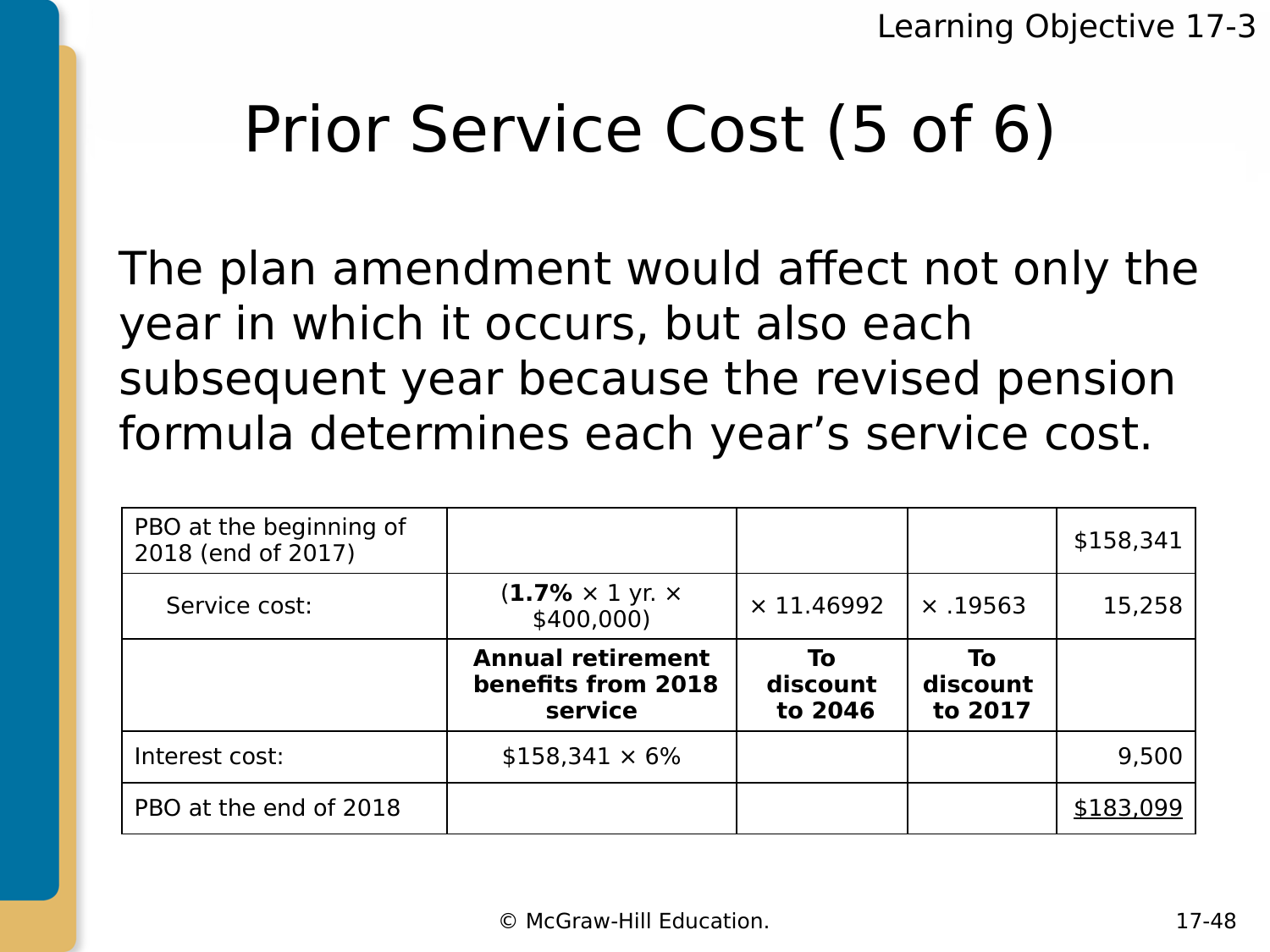

Learning Objective 17-3
# Prior Service Cost (5 of 6)
The plan amendment would affect not only the year in which it occurs, but also each subsequent year because the revised pension formula determines each year’s service cost.
| PBO at the beginning of 2018 (end of 2017) |  |  |  | $158,341 |
| --- | --- | --- | --- | --- |
| Service cost: | (1.7% × 1 yr. × $400,000) | × 11.46992 | × .19563 | 15,258 |
|  | Annual retirement benefits from 2018 service | To discount to 2046 | To discount to 2017 |  |
| Interest cost: | $158,341 × 6% |  |  | 9,500 |
| PBO at the end of 2018 |  |  |  | $183,099 |